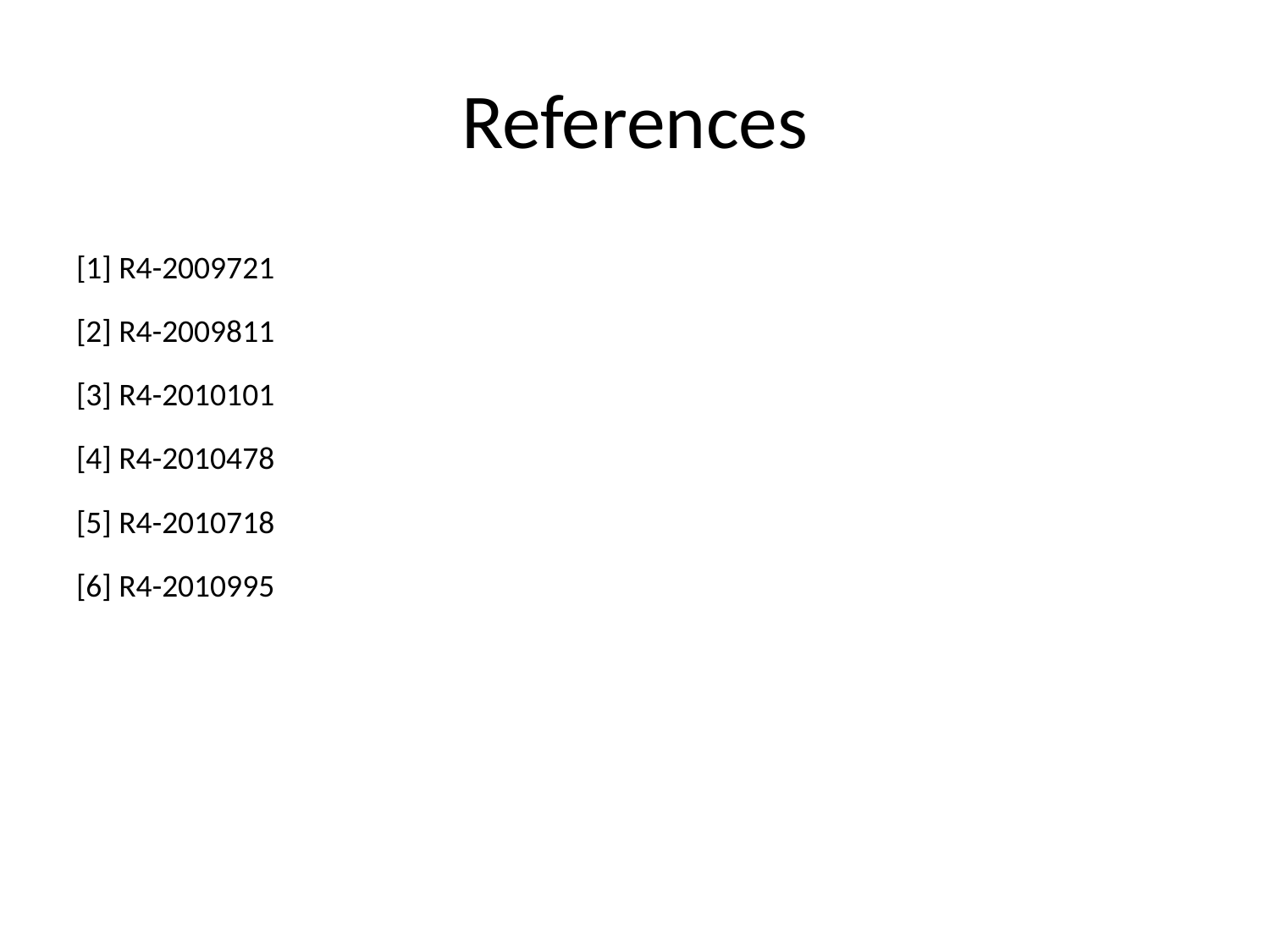

# References
[1] R4-2009721
[2] R4-2009811
[3] R4-2010101
[4] R4-2010478
[5] R4-2010718
[6] R4-2010995